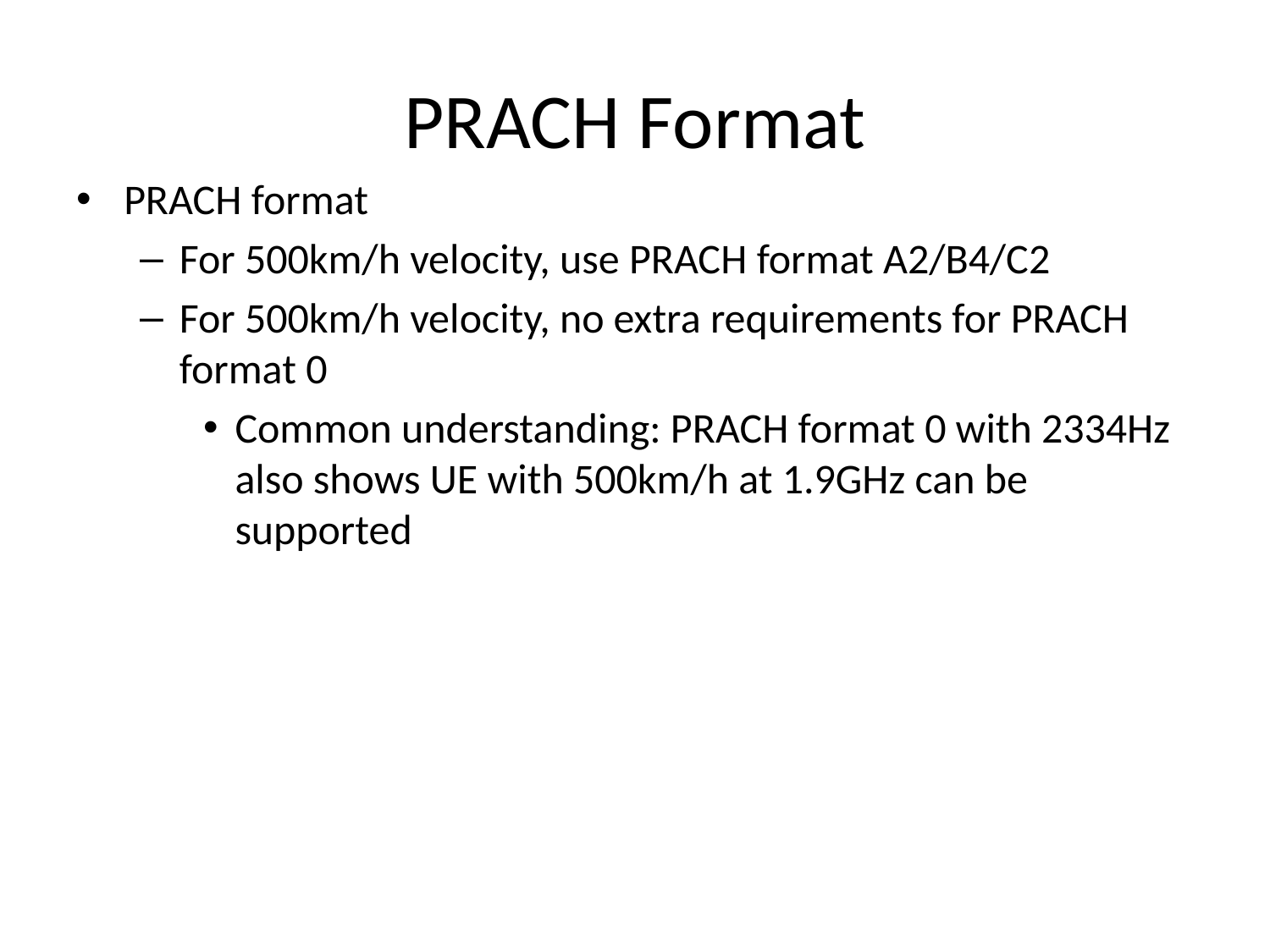

# PRACH Format
PRACH format
For 500km/h velocity, use PRACH format A2/B4/C2
For 500km/h velocity, no extra requirements for PRACH format 0
Common understanding: PRACH format 0 with 2334Hz also shows UE with 500km/h at 1.9GHz can be supported